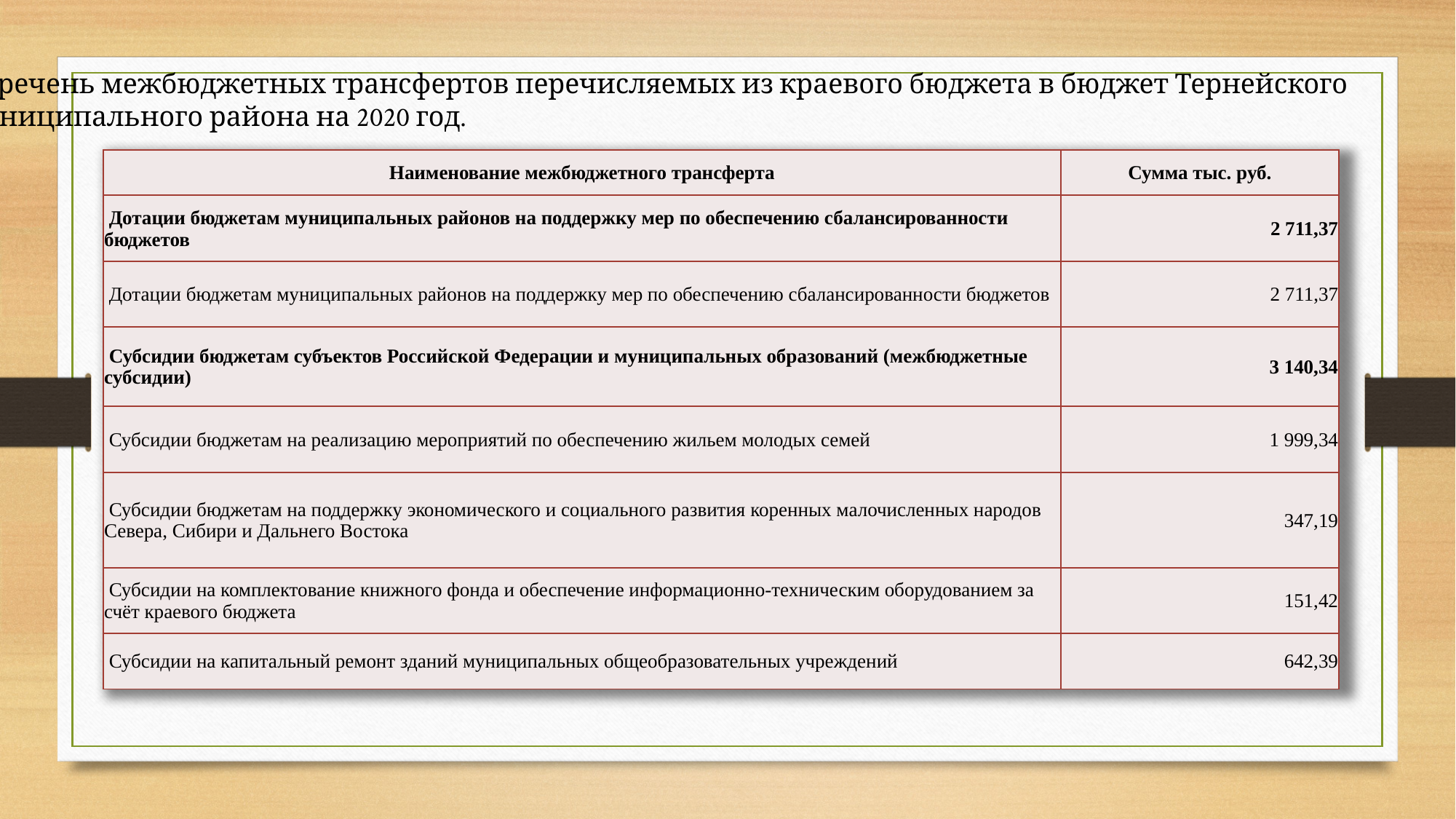

Перечень межбюджетных трансфертов перечисляемых из краевого бюджета в бюджет Тернейского
муниципального района на 2020 год.
| Наименование межбюджетного трансферта | Сумма тыс. руб. |
| --- | --- |
| Дотации бюджетам муниципальных районов на поддержку мер по обеспечению сбалансированности бюджетов | 2 711,37 |
| Дотации бюджетам муниципальных районов на поддержку мер по обеспечению сбалансированности бюджетов | 2 711,37 |
| Субсидии бюджетам субъектов Российской Федерации и муниципальных образований (межбюджетные субсидии) | 3 140,34 |
| Субсидии бюджетам на реализацию мероприятий по обеспечению жильем молодых семей | 1 999,34 |
| Субсидии бюджетам на поддержку экономического и социального развития коренных малочисленных народов Севера, Сибири и Дальнего Востока | 347,19 |
| Субсидии на комплектование книжного фонда и обеспечение информационно-техническим оборудованием за счёт краевого бюджета | 151,42 |
| Субсидии на капитальный ремонт зданий муниципальных общеобразовательных учреждений | 642,39 |